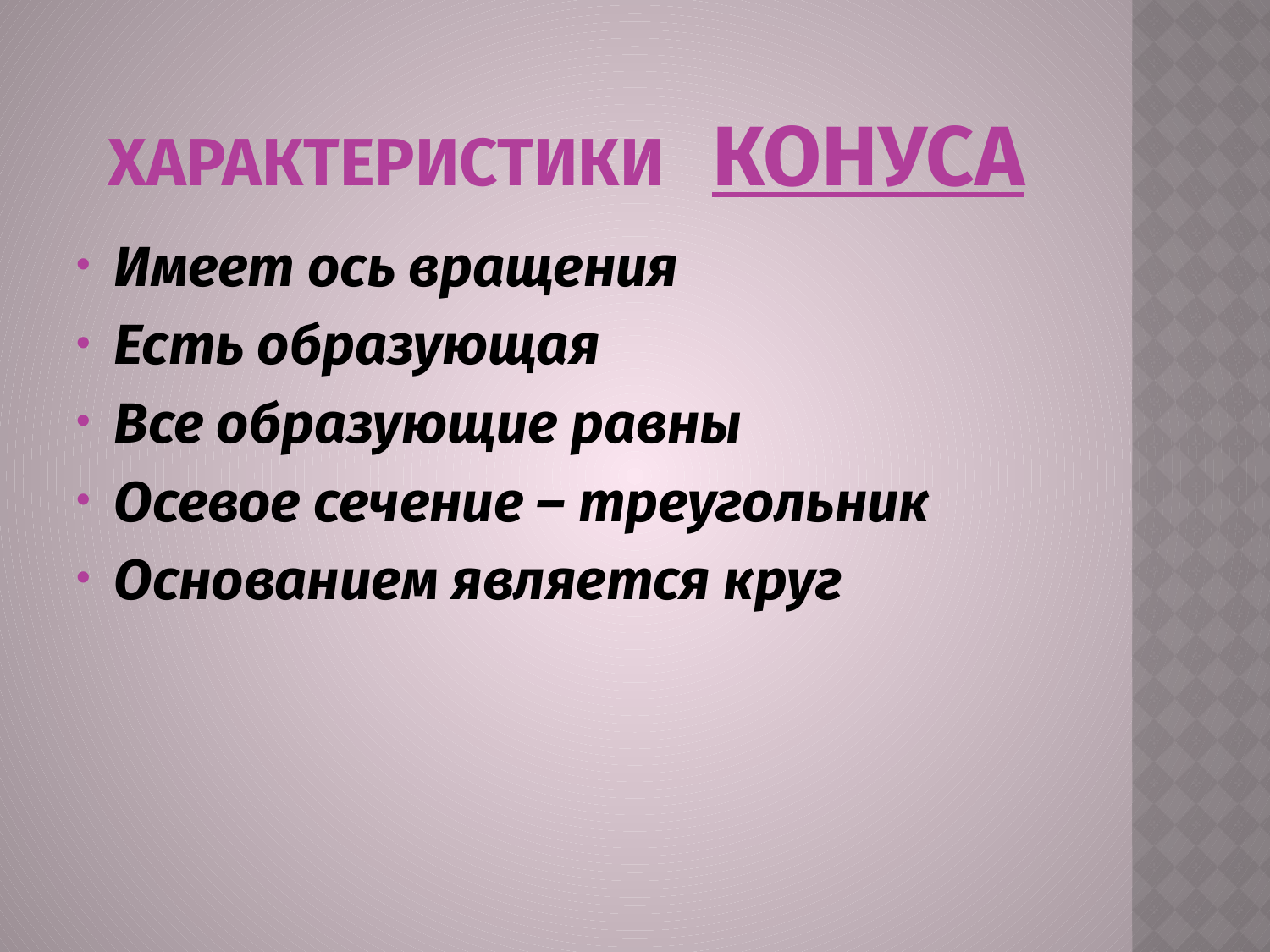

# Характеристики   Конуса
Имеет ось вращения
Есть образующая
Все образующие равны
Осевое сечение – треугольник
Основанием является круг